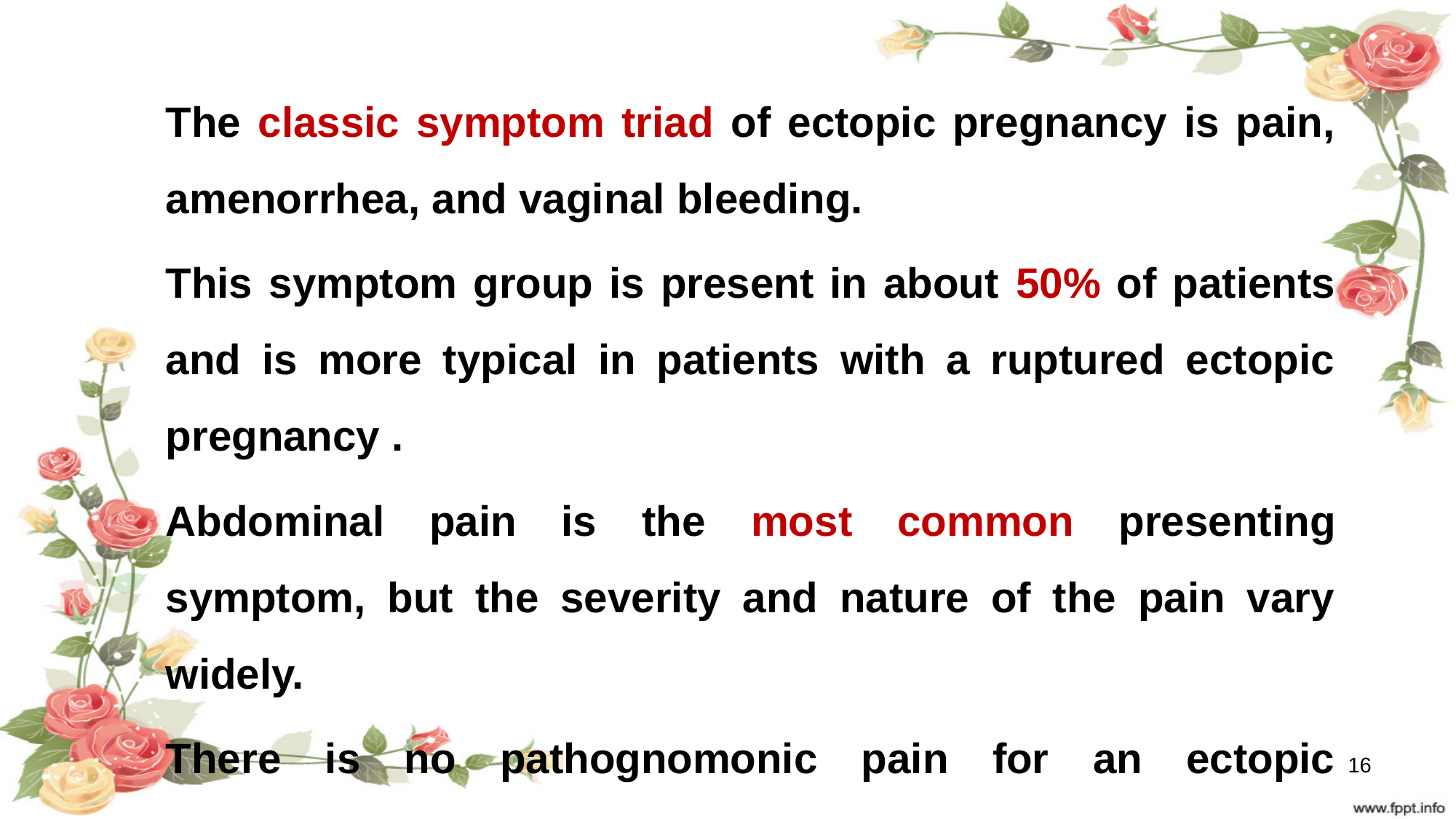

The classic symptom triad of ectopic pregnancy is pain, amenorrhea, and vaginal bleeding.
This symptom group is present in about 50% of patients and is more typical in patients with a ruptured ectopic pregnancy .
Abdominal pain is the most common presenting symptom, but the severity and nature of the pain vary widely.
There is no pathognomonic pain for an ectopic pregnancy.
16